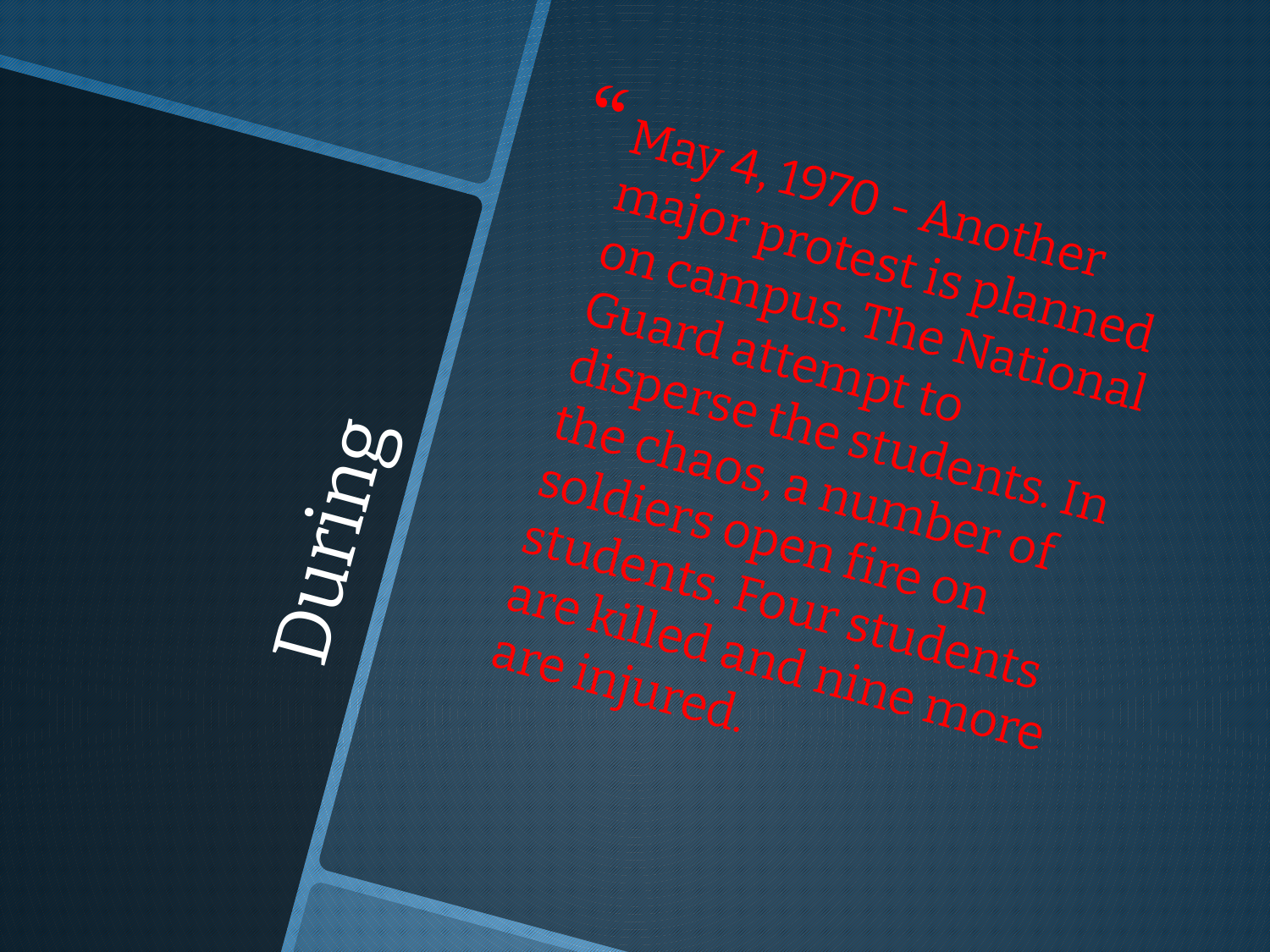

May 4, 1970 - Another major protest is planned on campus. The National Guard attempt to disperse the students. In the chaos, a number of soldiers open fire on students. Four students are killed and nine more are injured.
# During